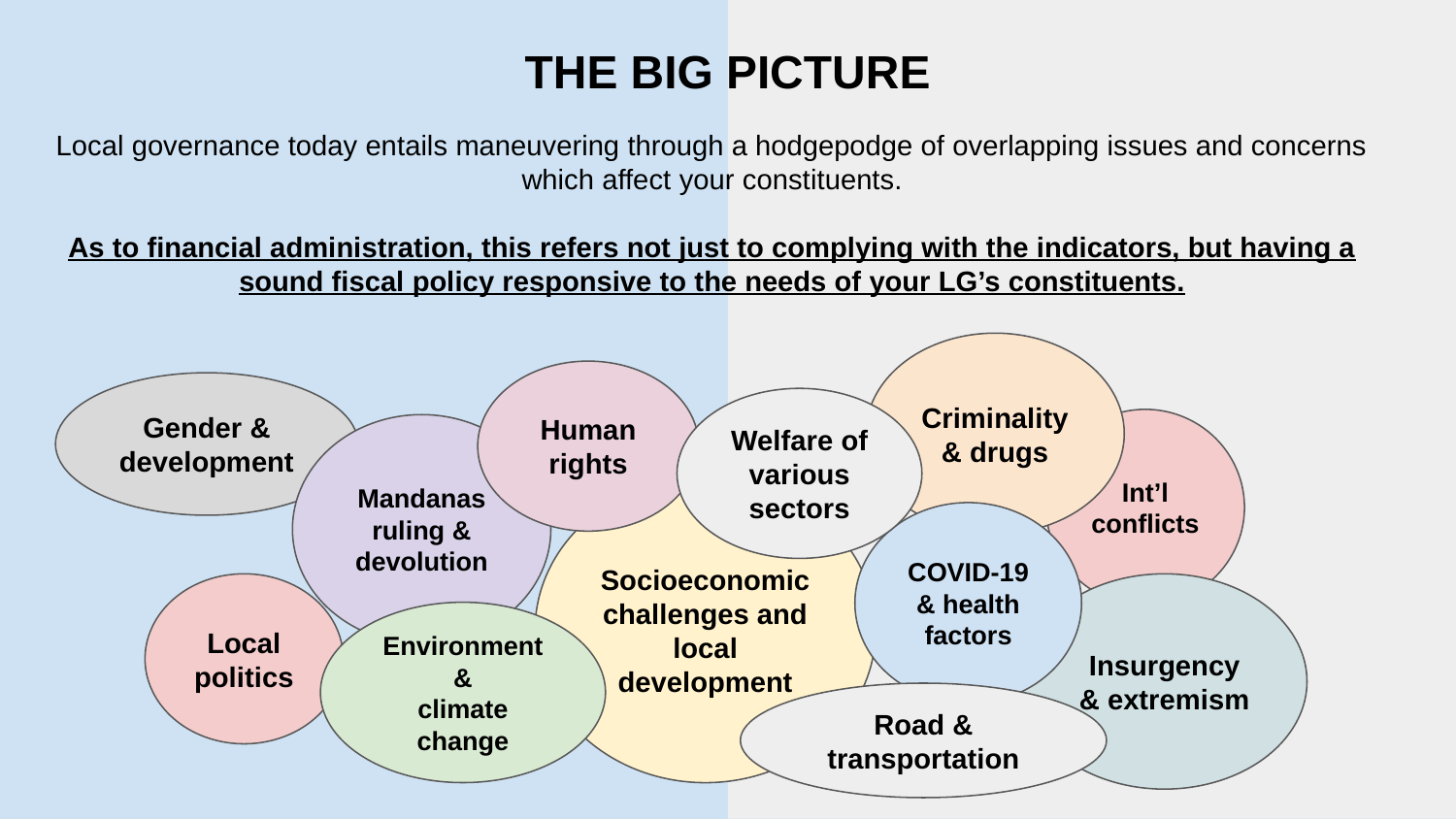

THE BIG PICTURE
Local governance today entails maneuvering through a hodgepodge of overlapping issues and concerns which affect your constituents.

As to financial administration, this refers not just to complying with the indicators, but having a sound fiscal policy responsive to the needs of your LG’s constituents.
Criminality & drugs
Human rights
Gender & development
Welfare of various sectors
Int’l conflicts
Mandanas ruling & devolution
Socioeconomic challenges and local development
COVID-19 & health factors
Local politics
Insurgency & extremism
Environment &
climate change
Road & transportation